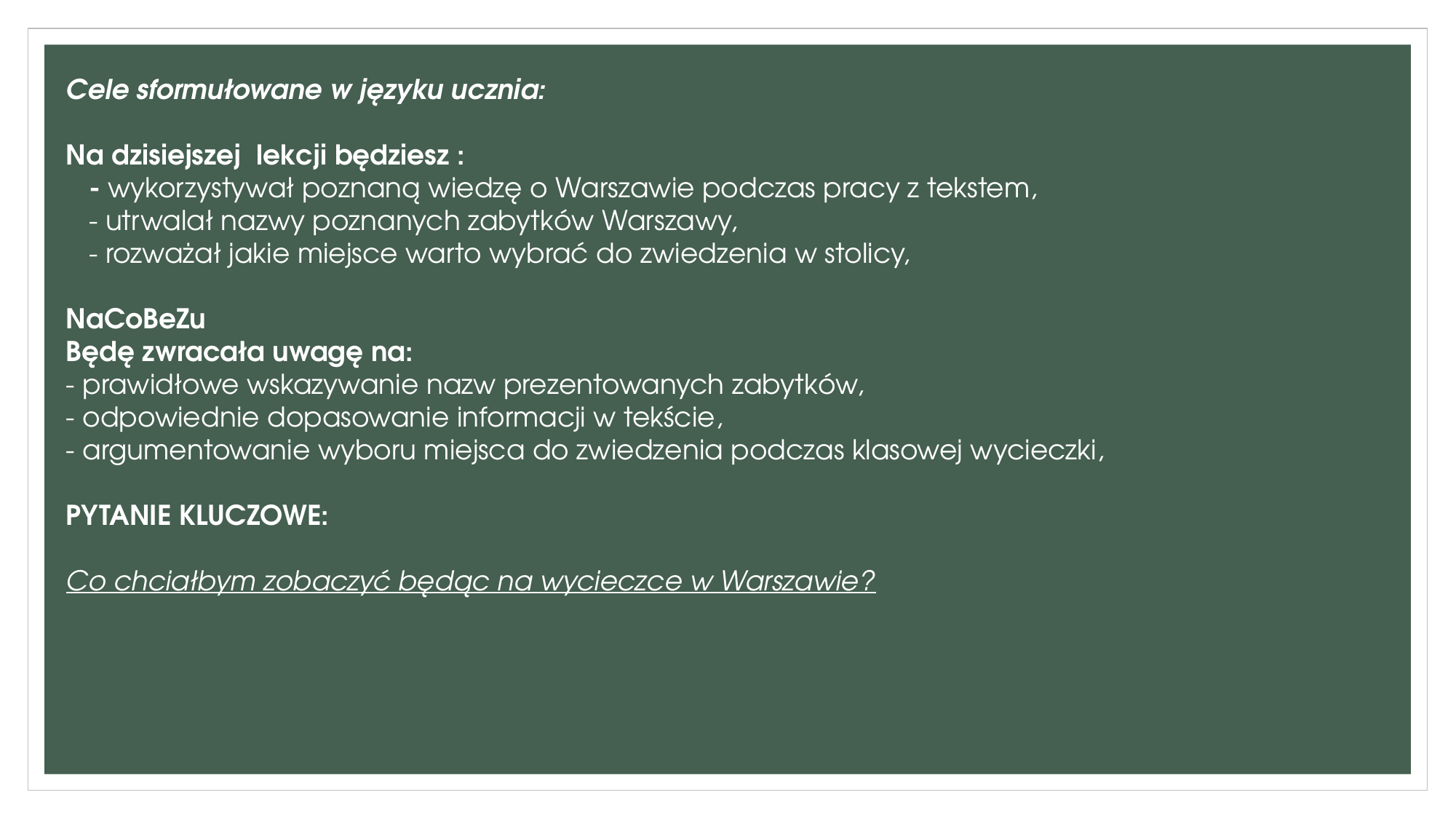

Cele sformułowane w języku ucznia:

Na dzisiejszej  lekcji będziesz :
   - wykorzystywał poznaną wiedzę o Warszawie podczas pracy z tekstem,
   - utrwalał nazwy poznanych zabytków Warszawy,
   - rozważał jakie miejsce warto wybrać do zwiedzenia w stolicy,

NaCoBeZu
Będę zwracała uwagę na:
- prawidłowe wskazywanie nazw prezentowanych zabytków,
- odpowiednie dopasowanie informacji w tekście,
- argumentowanie wyboru miejsca do zwiedzenia podczas klasowej wycieczki,

PYTANIE KLUCZOWE:

Co chciałbym zobaczyć będąc na wycieczce w Warszawie?